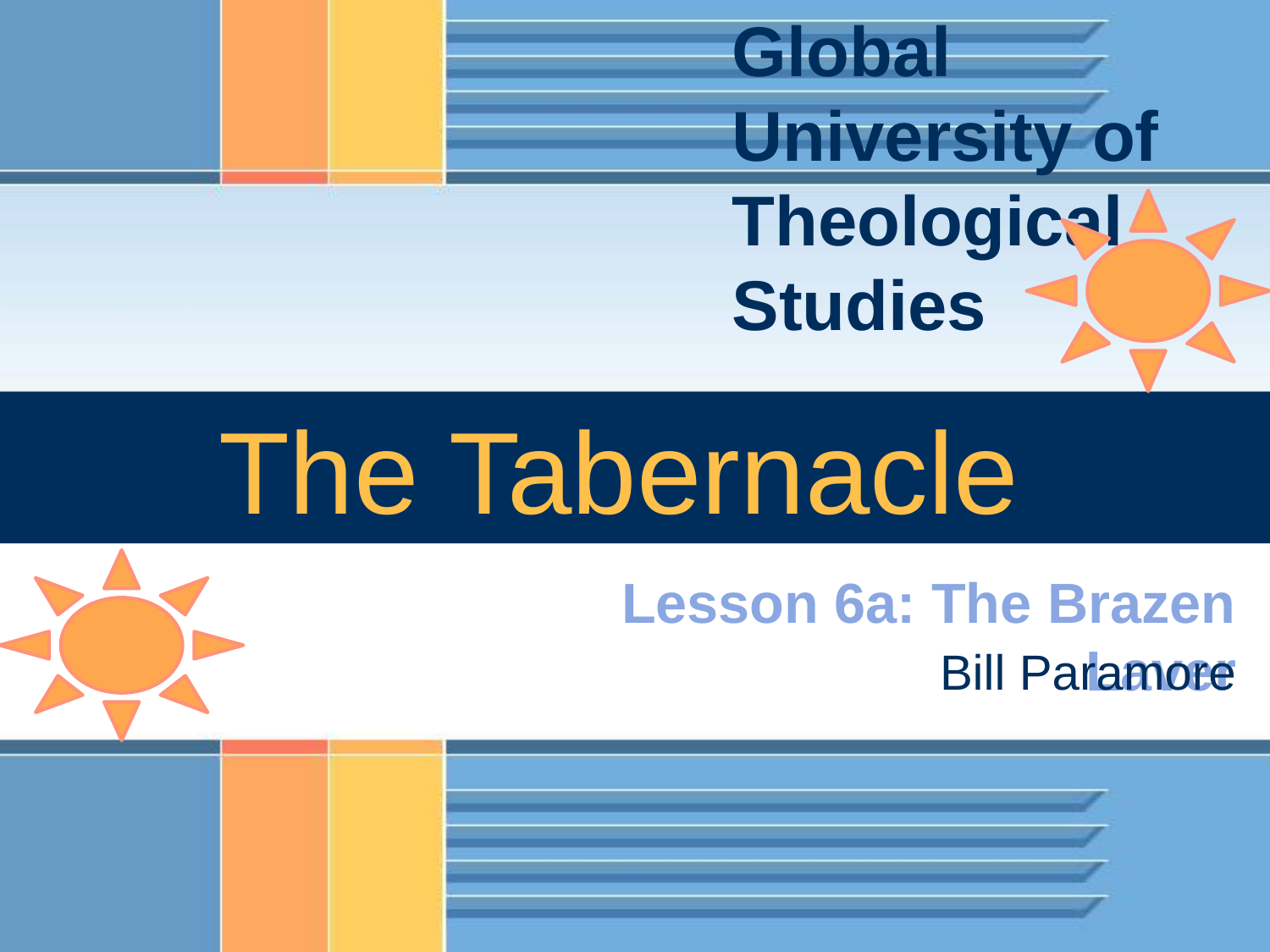

Global University of Theological Studies

The Tabernacle

Lesson 6a: The Brazen Laver
Bill Paramore